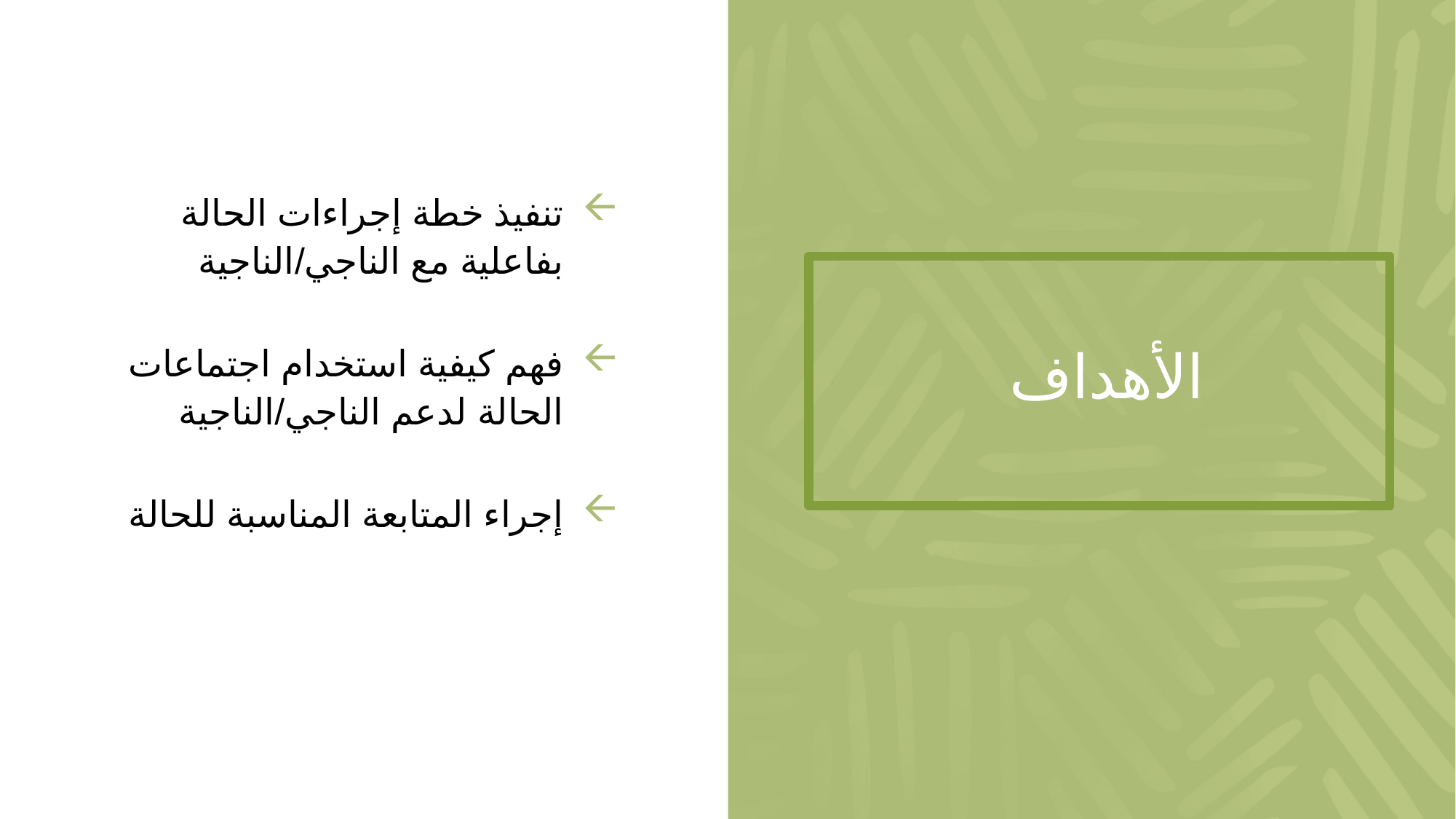

تنفيذ خطة إجراءات الحالة بفاعلية مع الناجي/الناجية
فهم كيفية استخدام اجتماعات الحالة لدعم الناجي/الناجية
إجراء المتابعة المناسبة للحالة

# الأهداف